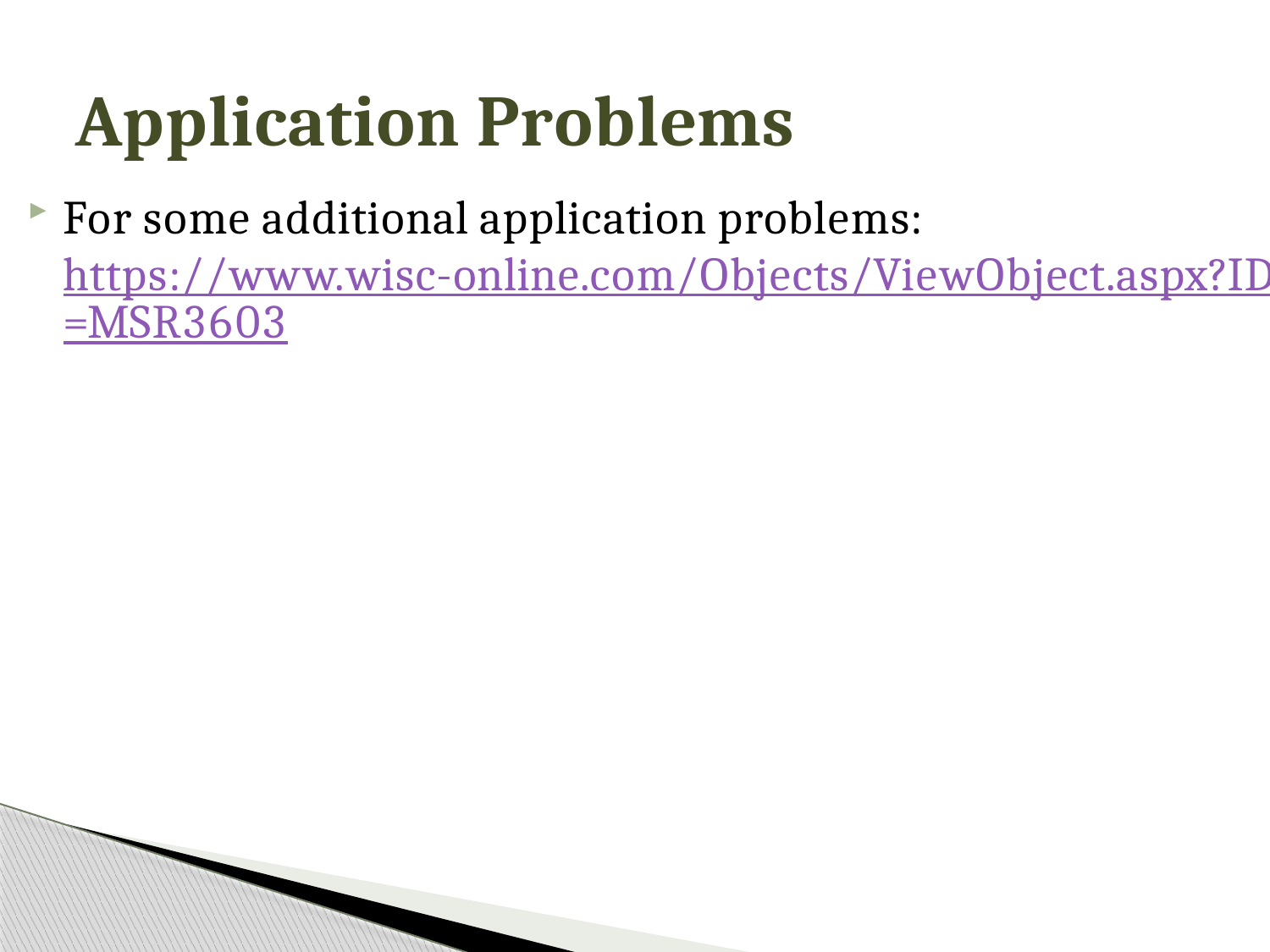

# Application Problems
For some additional application problems:  https://www.wisc-online.com/Objects/ViewObject.aspx?ID=MSR3603